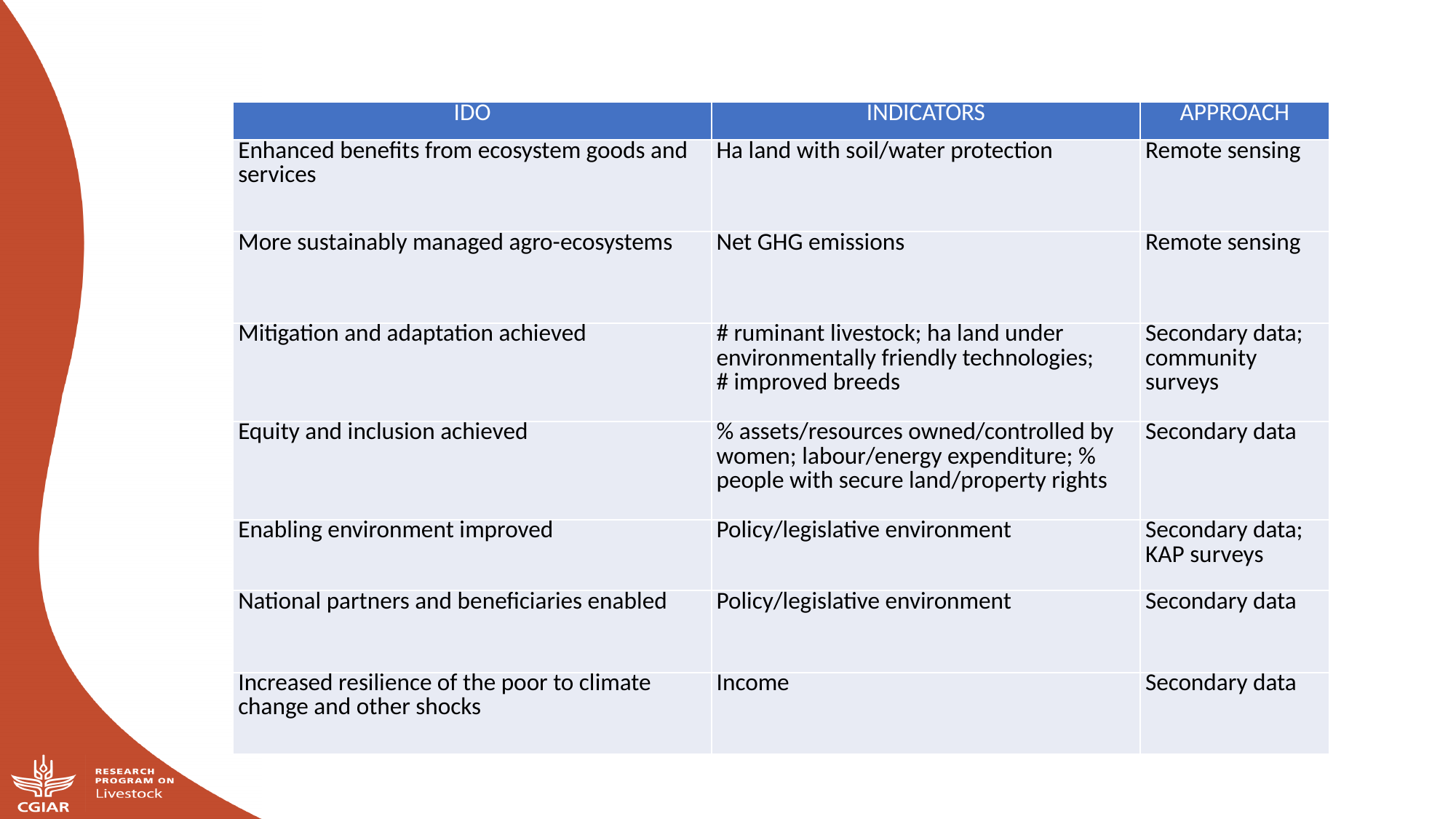

| IDO | INDICATORS | APPROACH |
| --- | --- | --- |
| Enhanced benefits from ecosystem goods and services | Ha land with soil/water protection | Remote sensing |
| More sustainably managed agro-ecosystems | Net GHG emissions | Remote sensing |
| Mitigation and adaptation achieved | # ruminant livestock; ha land under environmentally friendly technologies; # improved breeds | Secondary data; community surveys |
| Equity and inclusion achieved | % assets/resources owned/controlled by women; labour/energy expenditure; % people with secure land/property rights | Secondary data |
| Enabling environment improved | Policy/legislative environment | Secondary data; KAP surveys |
| National partners and beneficiaries enabled | Policy/legislative environment | Secondary data |
| Increased resilience of the poor to climate change and other shocks | Income | Secondary data |